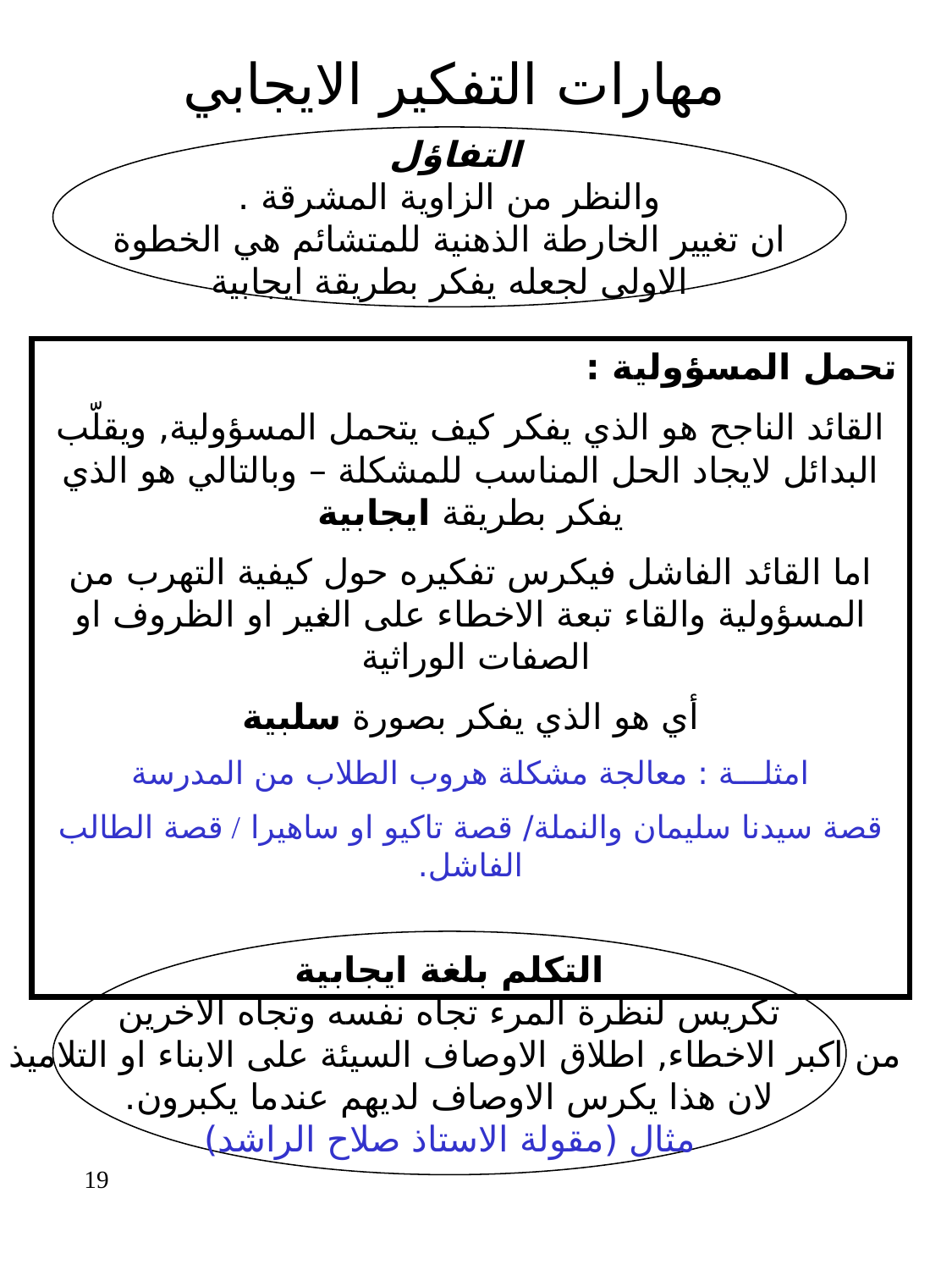

مهارات التفكير الايجابي

التفاؤل
والنظر من الزاوية المشرقة .
ان تغيير الخارطة الذهنية للمتشائم هي الخطوة
الاولى لجعله يفكر بطريقة ايجابية

تحمل المسؤولية :
القائد الناجح هو الذي يفكر كيف يتحمل المسؤولية, ويقلّب البدائل لايجاد الحل المناسب للمشكلة – وبالتالي هو الذي يفكر بطريقة ايجابية
اما القائد الفاشل فيكرس تفكيره حول كيفية التهرب من المسؤولية والقاء تبعة الاخطاء على الغير او الظروف او الصفات الوراثية
أي هو الذي يفكر بصورة سلبية
امثلـــة : معالجة مشكلة هروب الطلاب من المدرسة
قصة سيدنا سليمان والنملة/ قصة تاكيو او ساهيرا / قصة الطالب الفاشل.

التكلم بلغة ايجابية
تكريس لنظرة المرء تجاه نفسه وتجاه الآخرين
من اكبر الاخطاء, اطلاق الاوصاف السيئة على الابناء او التلاميذ
لان هذا يكرس الاوصاف لديهم عندما يكبرون.
مثال (مقولة الاستاذ صلاح الراشد)
19